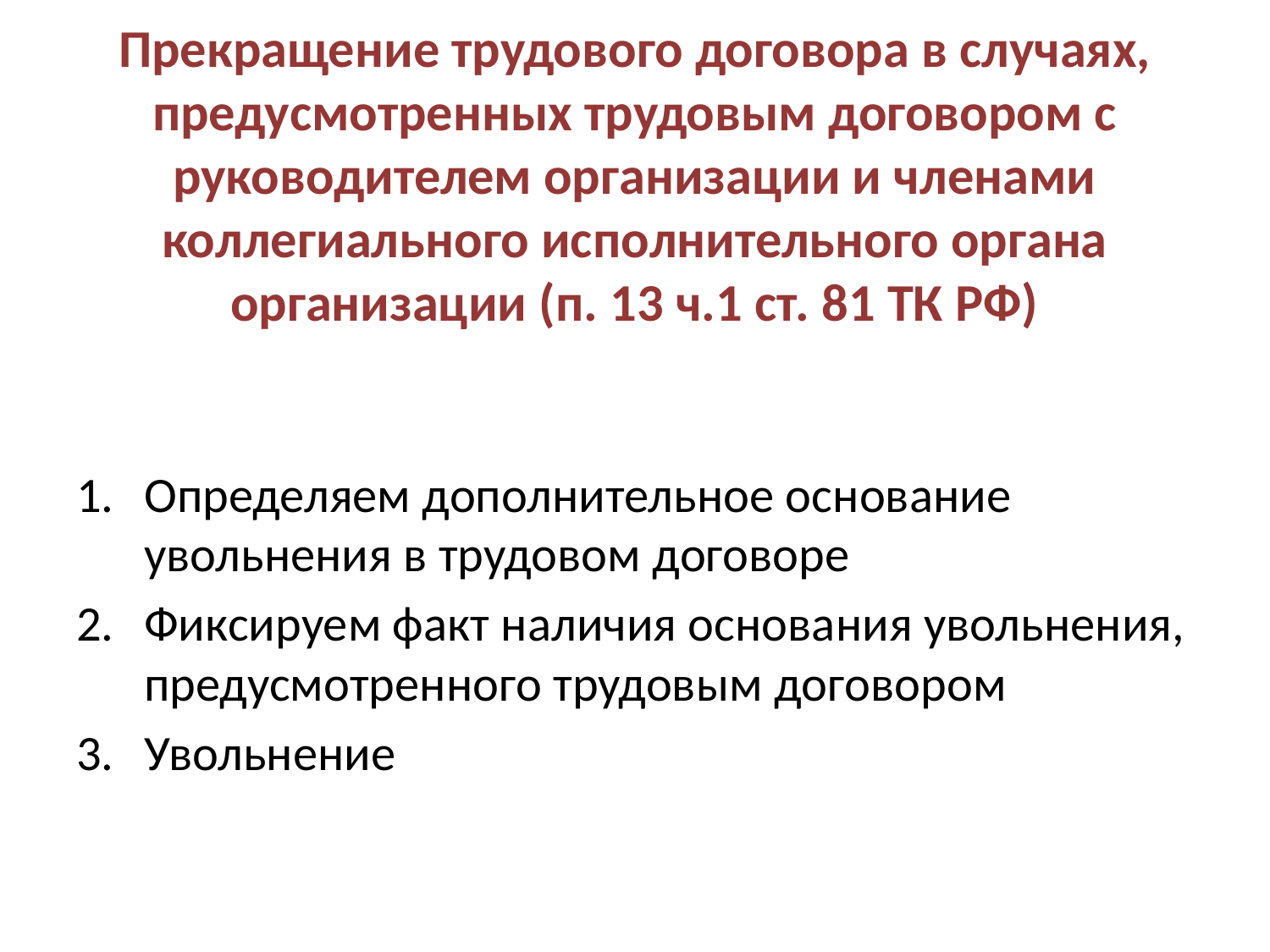

# Прекращение трудового договора в случаях, предусмотренных трудовым договором с руководителем организации и членами коллегиального исполнительного органа организации (п. 13 ч.1 ст. 81 ТК РФ)
Определяем дополнительное основание увольнения в трудовом договоре
Фиксируем факт наличия основания увольнения, предусмотренного трудовым договором
Увольнение